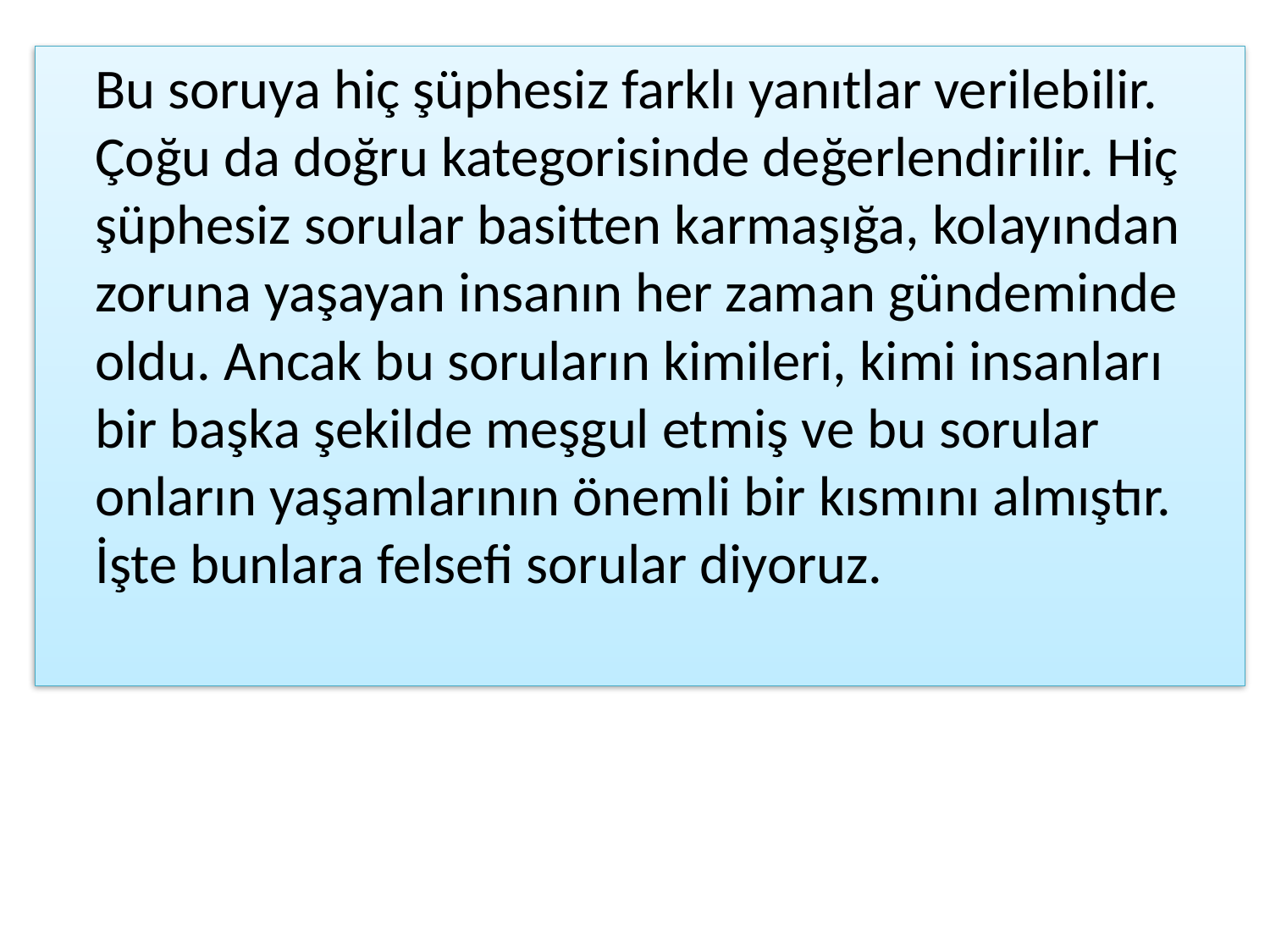

Bu soruya hiç şüphesiz farklı yanıtlar verilebilir. Çoğu da doğru kategorisinde değerlendirilir. Hiç şüphesiz sorular basitten karmaşığa, kolayından zoruna yaşayan insanın her zaman gündeminde oldu. Ancak bu soruların kimileri, kimi insanları bir başka şekilde meşgul etmiş ve bu sorular onların yaşamlarının önemli bir kısmını almıştır. İşte bunlara felsefi sorular diyoruz.